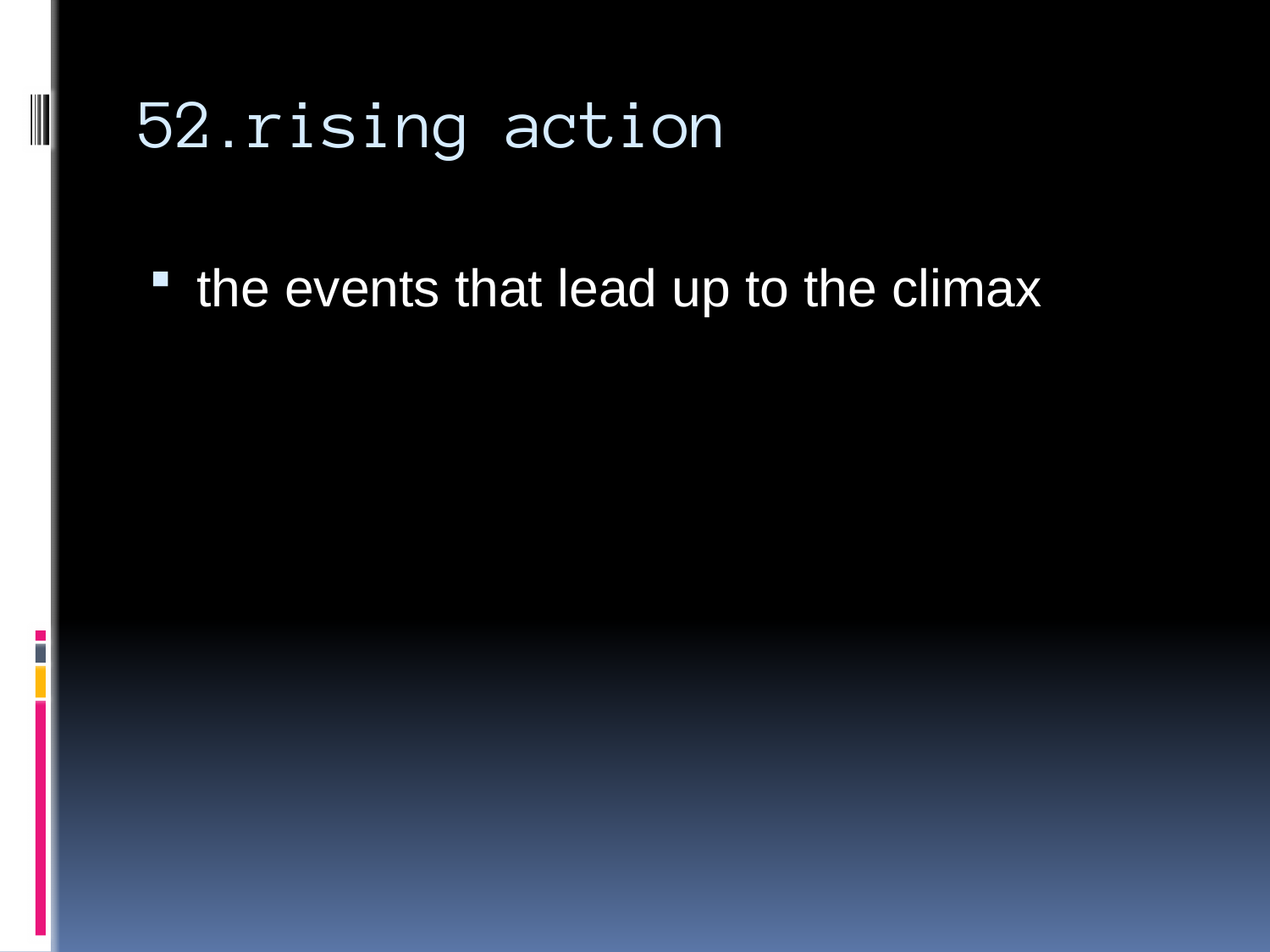

# 52.rising action
the events that lead up to the climax